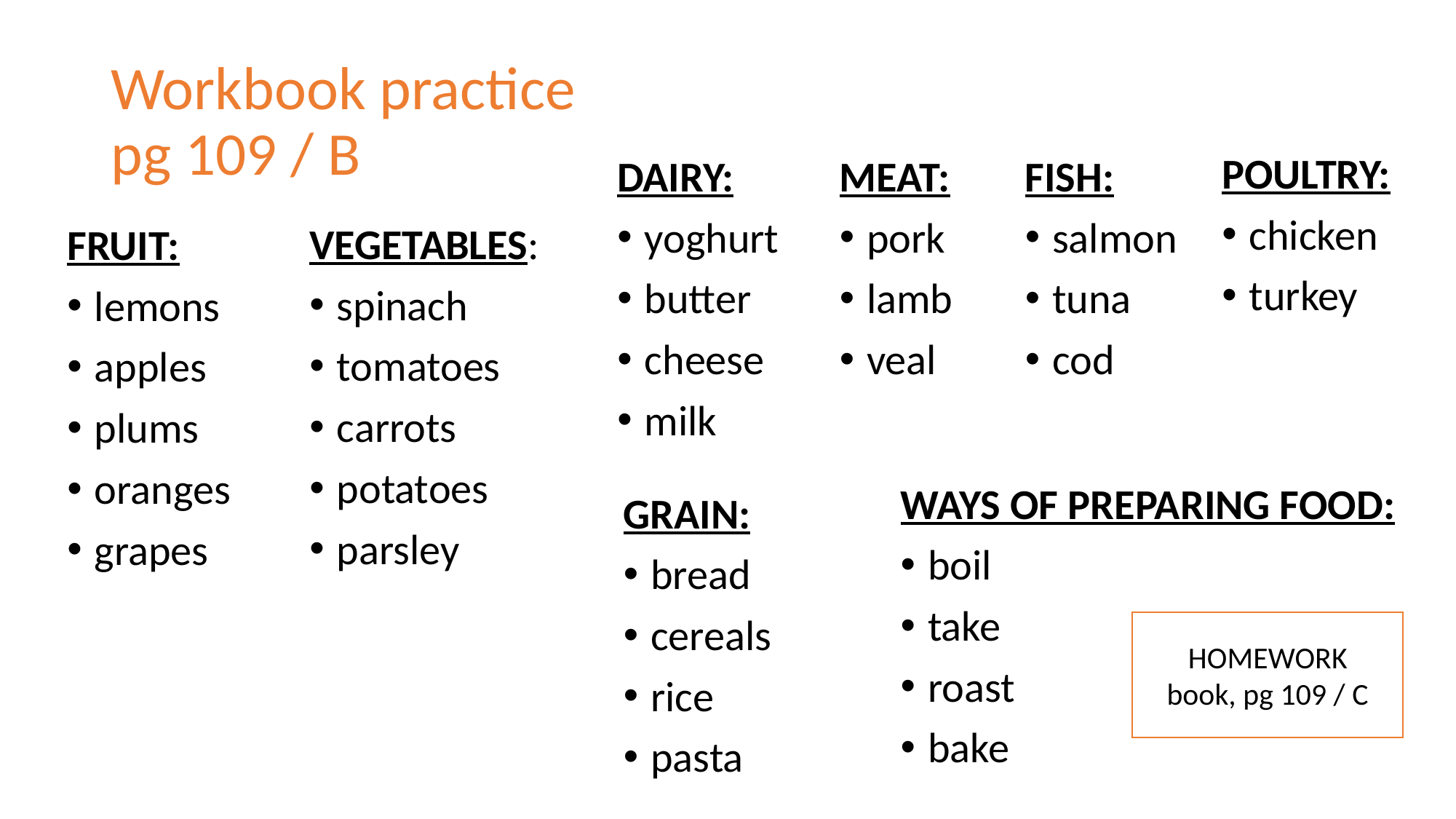

# Workbook practice pg 109 / B
POULTRY:
chicken
turkey

DAIRY:
yoghurt
butter
cheese
milk

MEAT:
pork
lamb
veal

FISH:
salmon
tuna
cod

VEGETABLES:
spinach
tomatoes
carrots
potatoes
parsley

FRUIT:
lemons
apples
plums
oranges
grapes

WAYS OF PREPARING FOOD:
boil
take
roast
bake

GRAIN:
bread
cereals
rice
pasta

HOMEWORK
book, pg 109 / C